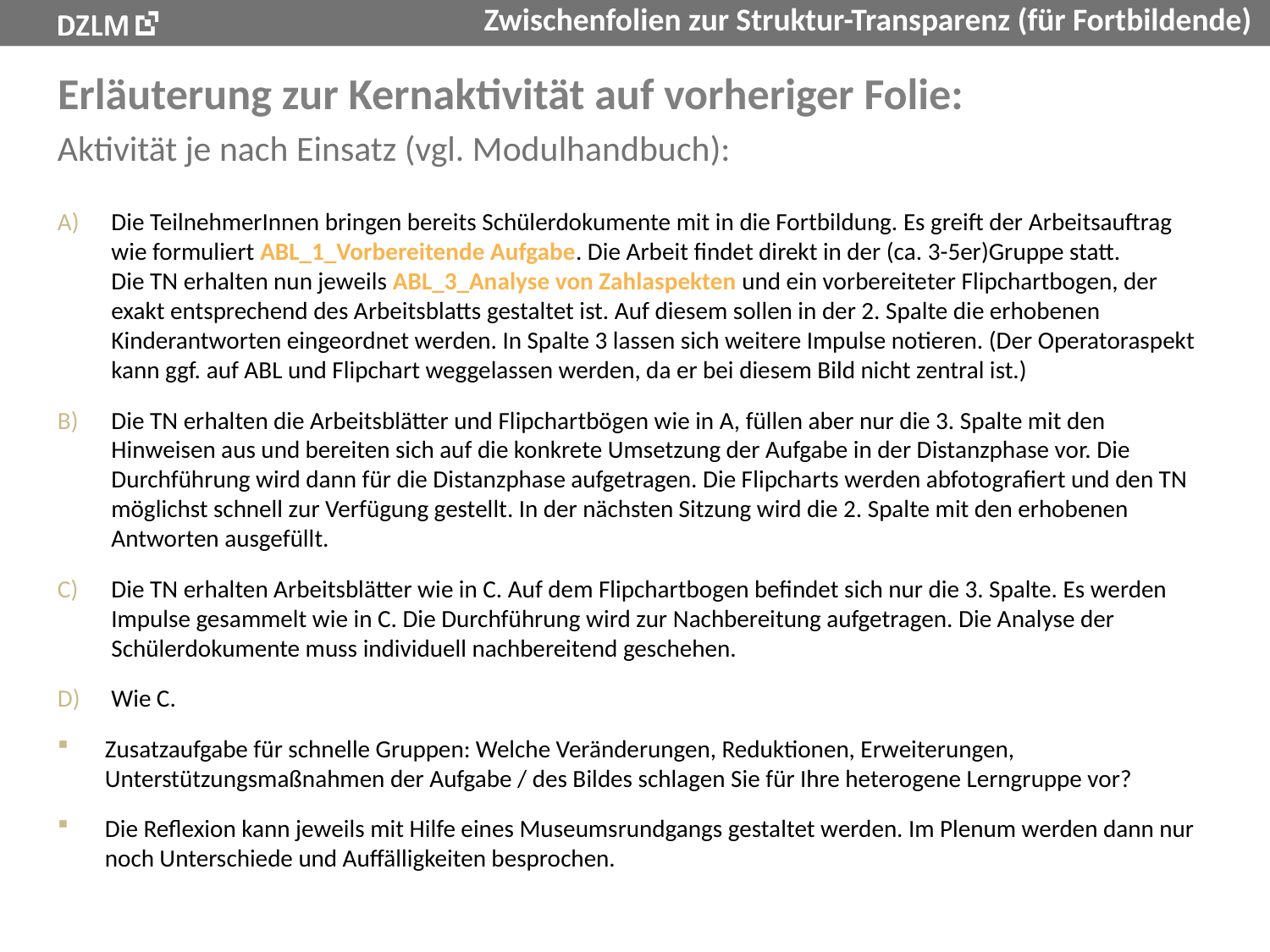

# Erläuterung zur Kernaktivität auf vorheriger Folie:
Aktivität je nach Einsatz (vgl. Modulhandbuch):

Die TeilnehmerInnen bringen bereits Schülerdokumente mit in die Fortbildung. Es greift der Arbeitsauftrag wie formuliert ABL_1_Vorbereitende Aufgabe. Die Arbeit findet direkt in der (ca. 3-5er)Gruppe statt.
Die TN erhalten nun jeweils ABL_3_Analyse von Zahlaspekten und ein vorbereiteter Flipchartbogen, der exakt entsprechend des Arbeitsblatts gestaltet ist. Auf diesem sollen in der 2. Spalte die erhobenen Kinderantworten eingeordnet werden. In Spalte 3 lassen sich weitere Impulse notieren. (Der Operatoraspekt kann ggf. auf ABL und Flipchart weggelassen werden, da er bei diesem Bild nicht zentral ist.)
Die TN erhalten die Arbeitsblätter und Flipchartbögen wie in A, füllen aber nur die 3. Spalte mit den Hinweisen aus und bereiten sich auf die konkrete Umsetzung der Aufgabe in der Distanzphase vor. Die Durchführung wird dann für die Distanzphase aufgetragen. Die Flipcharts werden abfotografiert und den TN möglichst schnell zur Verfügung gestellt. In der nächsten Sitzung wird die 2. Spalte mit den erhobenen Antworten ausgefüllt.
Die TN erhalten Arbeitsblätter wie in C. Auf dem Flipchartbogen befindet sich nur die 3. Spalte. Es werden Impulse gesammelt wie in C. Die Durchführung wird zur Nachbereitung aufgetragen. Die Analyse der Schülerdokumente muss individuell nachbereitend geschehen.
Wie C.
Zusatzaufgabe für schnelle Gruppen: Welche Veränderungen, Reduktionen, Erweiterungen, Unterstützungsmaßnahmen der Aufgabe / des Bildes schlagen Sie für Ihre heterogene Lerngruppe vor?
Die Reflexion kann jeweils mit Hilfe eines Museumsrundgangs gestaltet werden. Im Plenum werden dann nur noch Unterschiede und Auffälligkeiten besprochen.